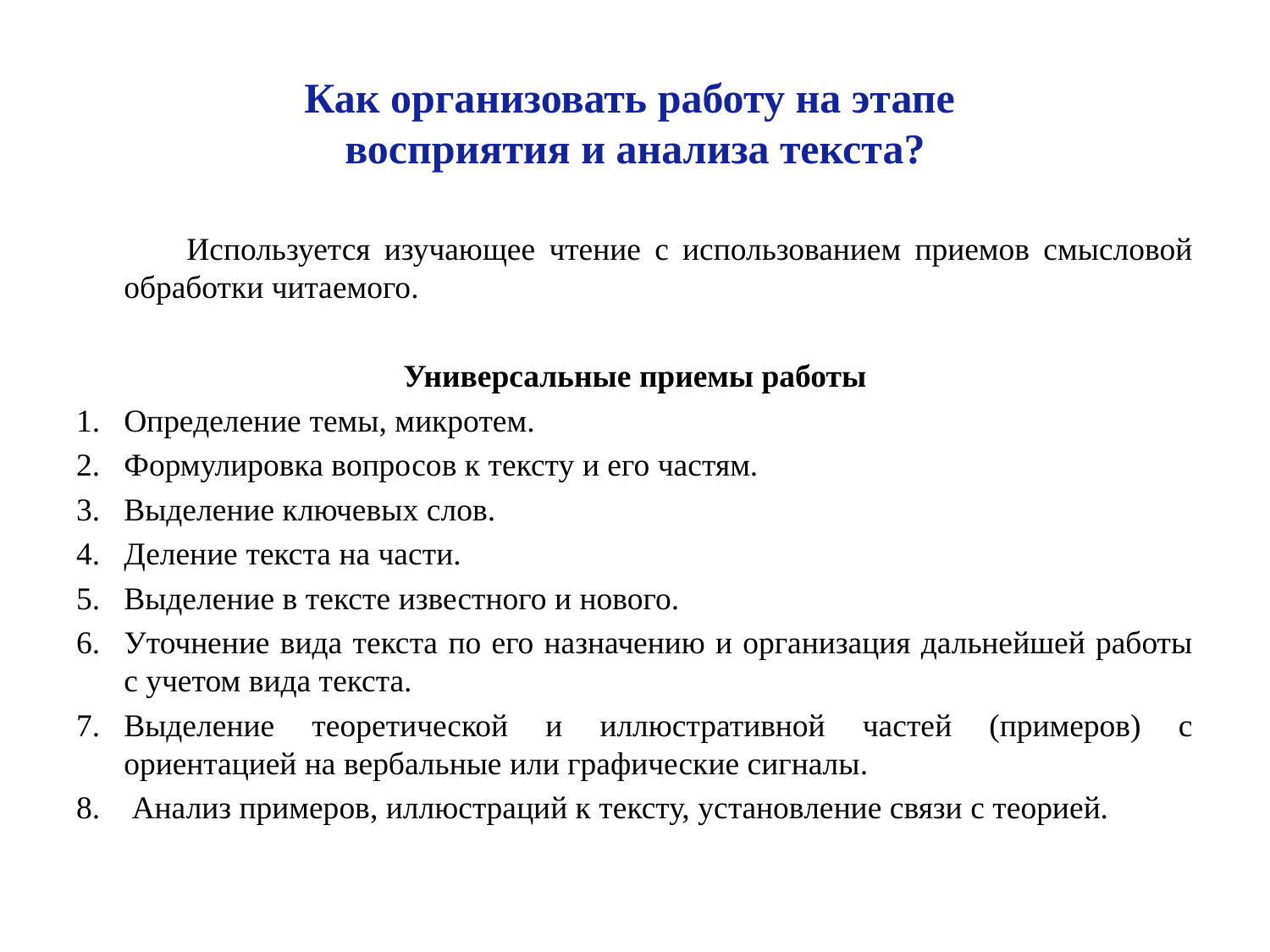

Используется изучающее чтение с использованием приемов смысловой обработки читаемого.

Универсальные приемы работы
Определение темы, микротем.
Формулировка вопросов к тексту и его частям.
Выделение ключевых слов.
Деление текста на части.
Выделение в тексте известного и нового.
Уточнение вида текста по его назначению и организация дальнейшей работы с учетом вида текста.
Выделение теоретической и иллюстративной частей (примеров) с ориентацией на вербальные или графические сигналы.
 Анализ примеров, иллюстраций к тексту, установление связи с теорией.
Как организовать работу на этапе
восприятия и анализа текста?